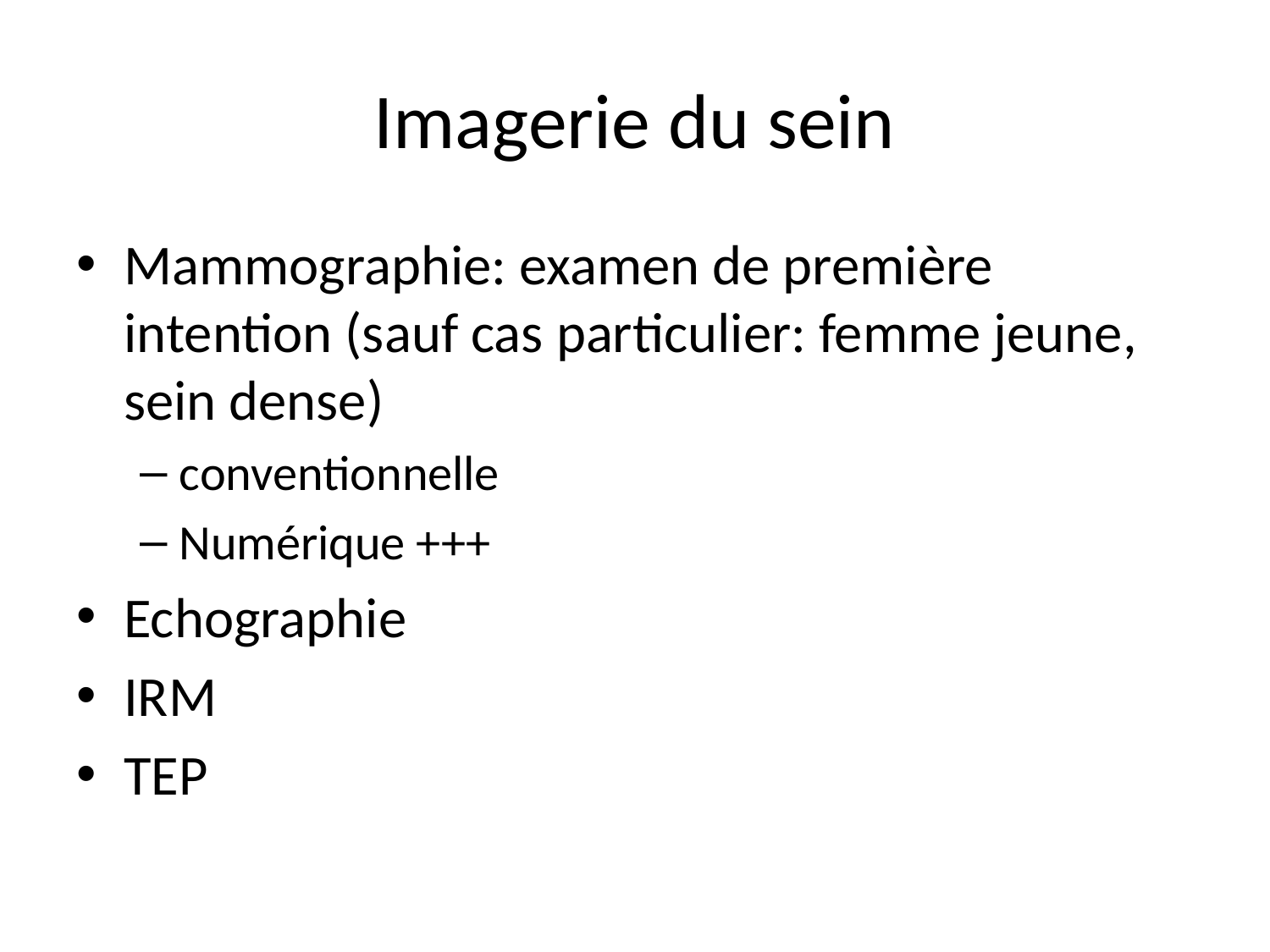

# Imagerie du sein
Mammographie: examen de première intention (sauf cas particulier: femme jeune, sein dense)
conventionnelle
Numérique +++
Echographie
IRM
TEP